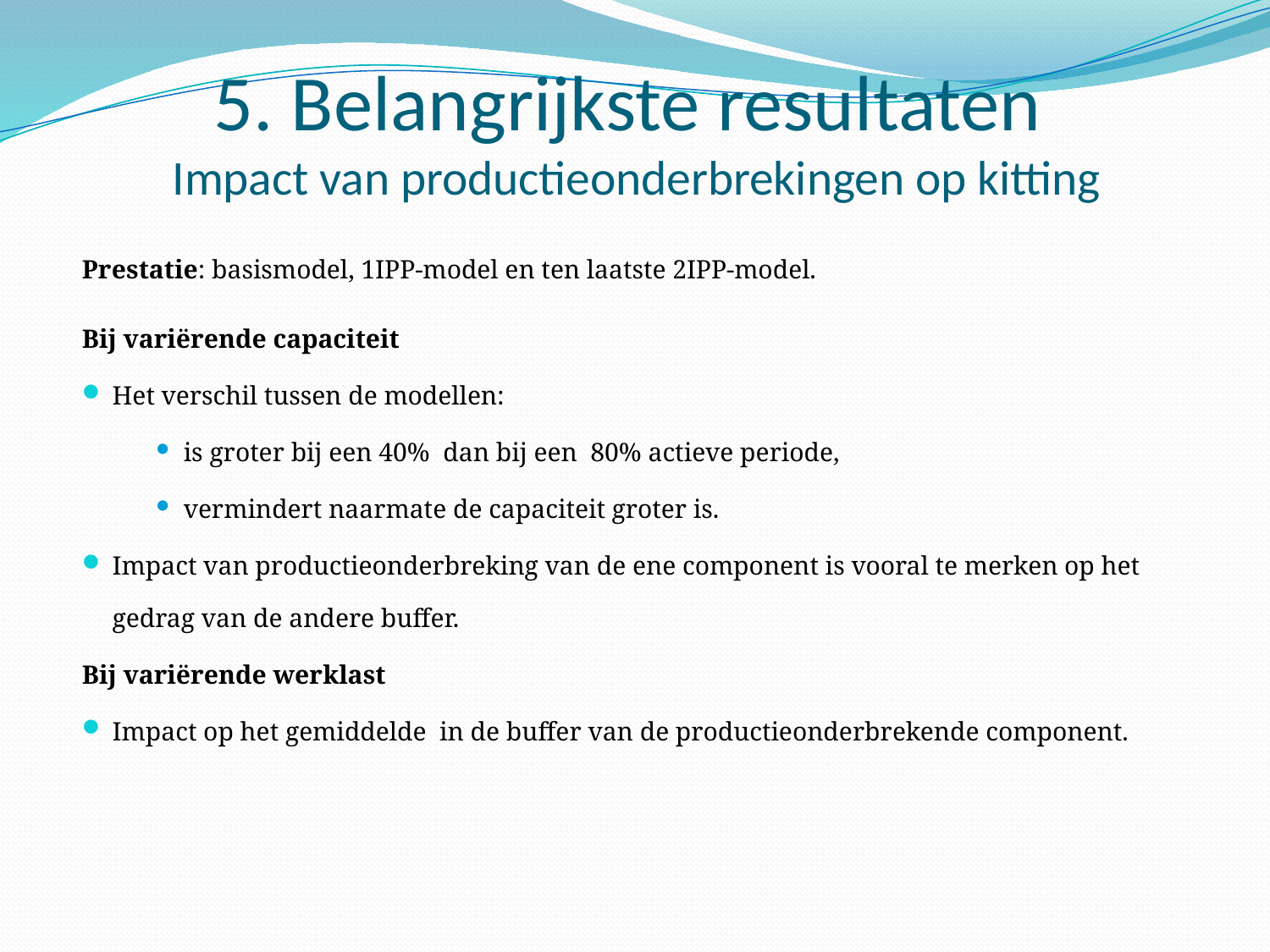

# 5. Belangrijkste resultaten Impact van productieonderbrekingen op kitting
Prestatie: basismodel, 1IPP-model en ten laatste 2IPP-model.

Bij variërende capaciteit
Het verschil tussen de modellen:
is groter bij een 40%  dan bij een  80% actieve periode,
vermindert naarmate de capaciteit groter is.
Impact van productieonderbreking van de ene component is vooral te merken op het gedrag van de andere buffer.
Bij variërende werklast
Impact op het gemiddelde  in de buffer van de productieonderbrekende component.